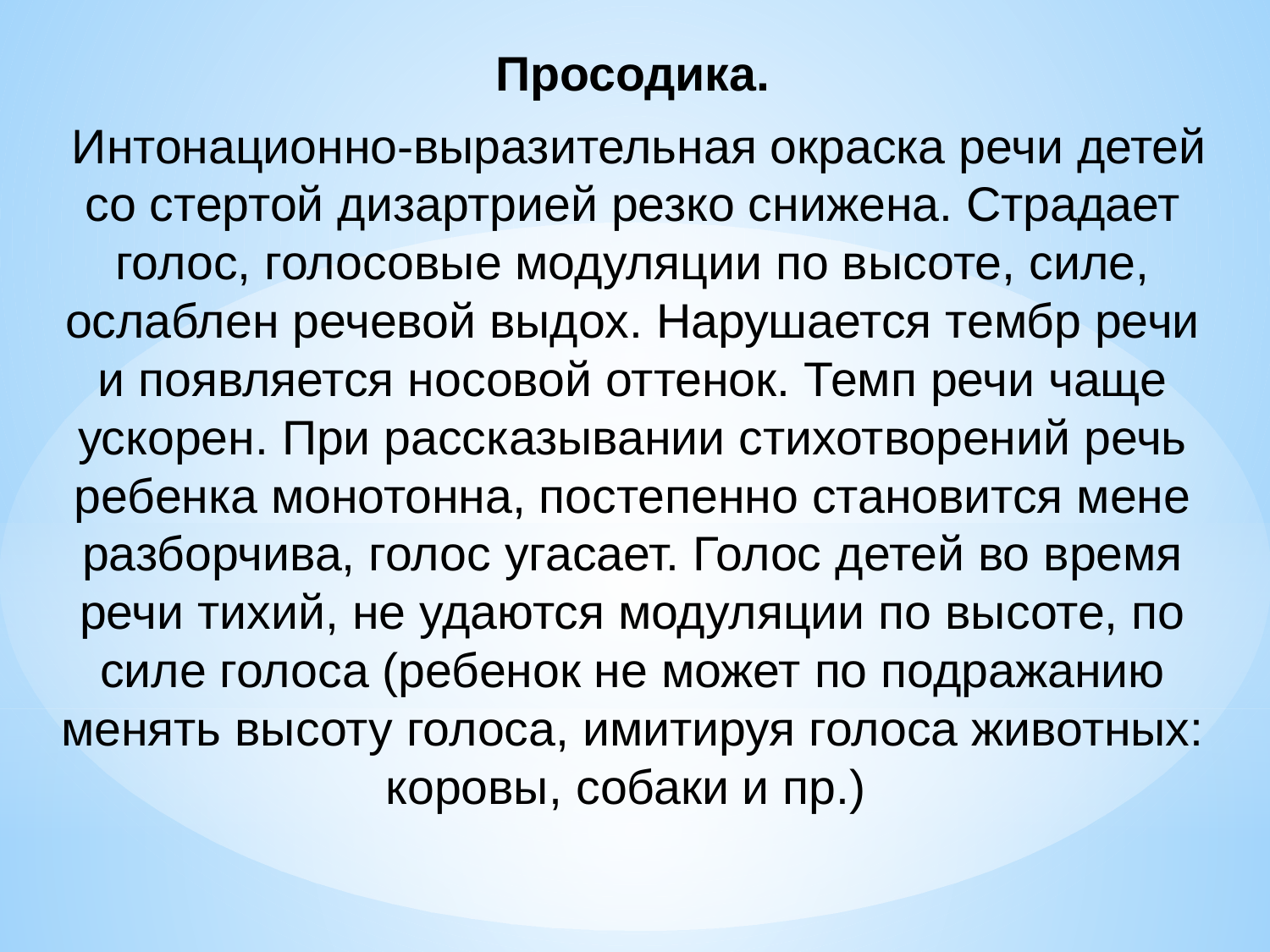

Просодика.
 Интонационно-выразительная окраска речи детей со стертой дизартрией резко снижена. Страдает голос, голосовые модуляции по высоте, силе, ослаблен речевой выдох. Нарушается тембр речи и появляется носовой оттенок. Темп речи чаще ускорен. При рассказывании стихотворений речь ребенка монотонна, постепенно становится мене разборчива, голос угасает. Голос детей во время речи тихий, не удаются модуляции по высоте, по силе голоса (ребенок не может по подражанию менять высоту голоса, имитируя голоса животных: коровы, собаки и пр.)

#